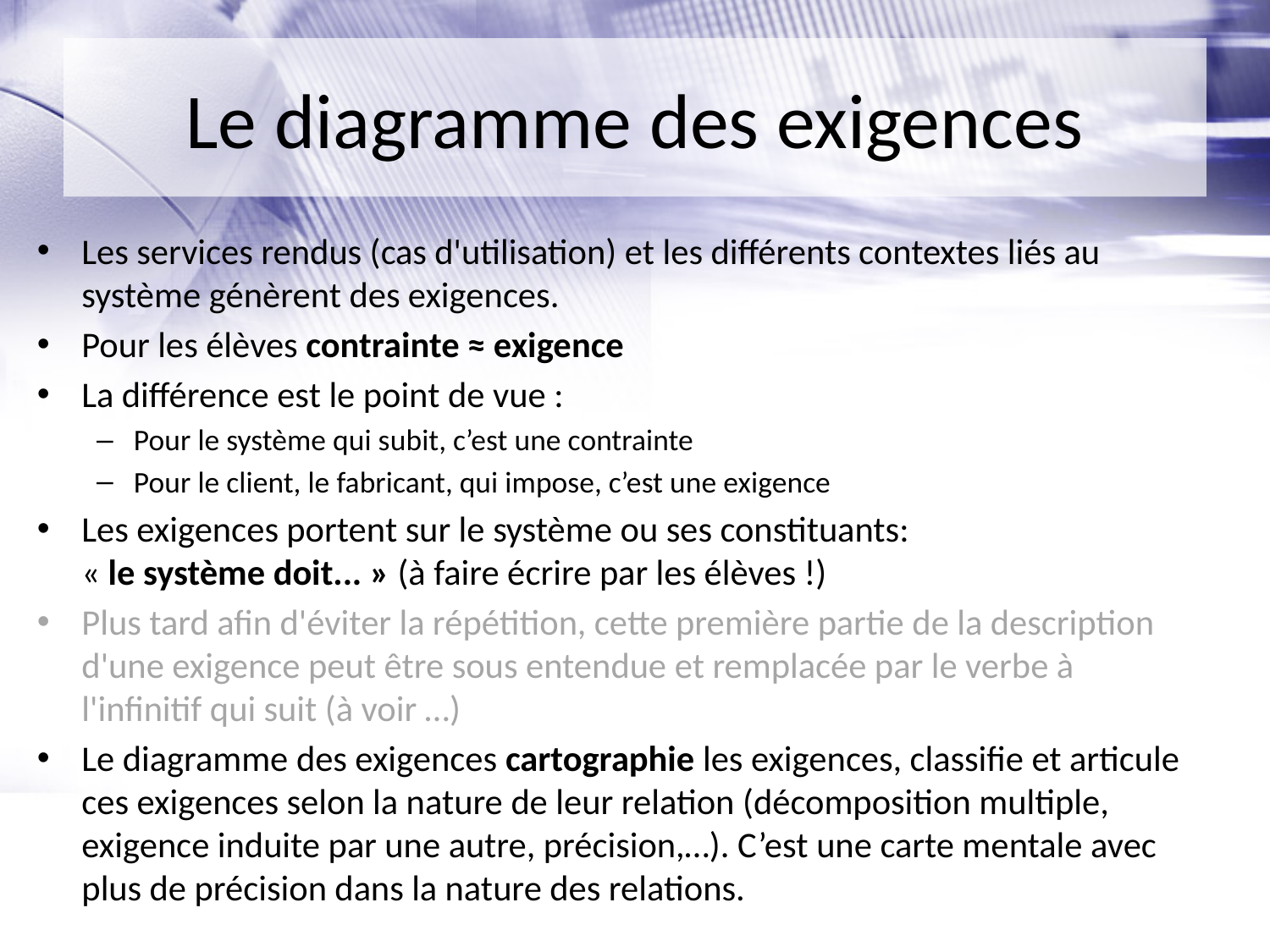

Le diagramme des exigences
Les services rendus (cas d'utilisation) et les différents contextes liés au système génèrent des exigences.
Pour les élèves contrainte ≈ exigence
La différence est le point de vue :
Pour le système qui subit, c’est une contrainte
Pour le client, le fabricant, qui impose, c’est une exigence
Les exigences portent sur le système ou ses constituants:
« le système doit... » (à faire écrire par les élèves !)
Plus tard afin d'éviter la répétition, cette première partie de la description d'une exigence peut être sous entendue et remplacée par le verbe à l'infinitif qui suit (à voir …)
Le diagramme des exigences cartographie les exigences, classifie et articule ces exigences selon la nature de leur relation (décomposition multiple, exigence induite par une autre, précision,…). C’est une carte mentale avec plus de précision dans la nature des relations.